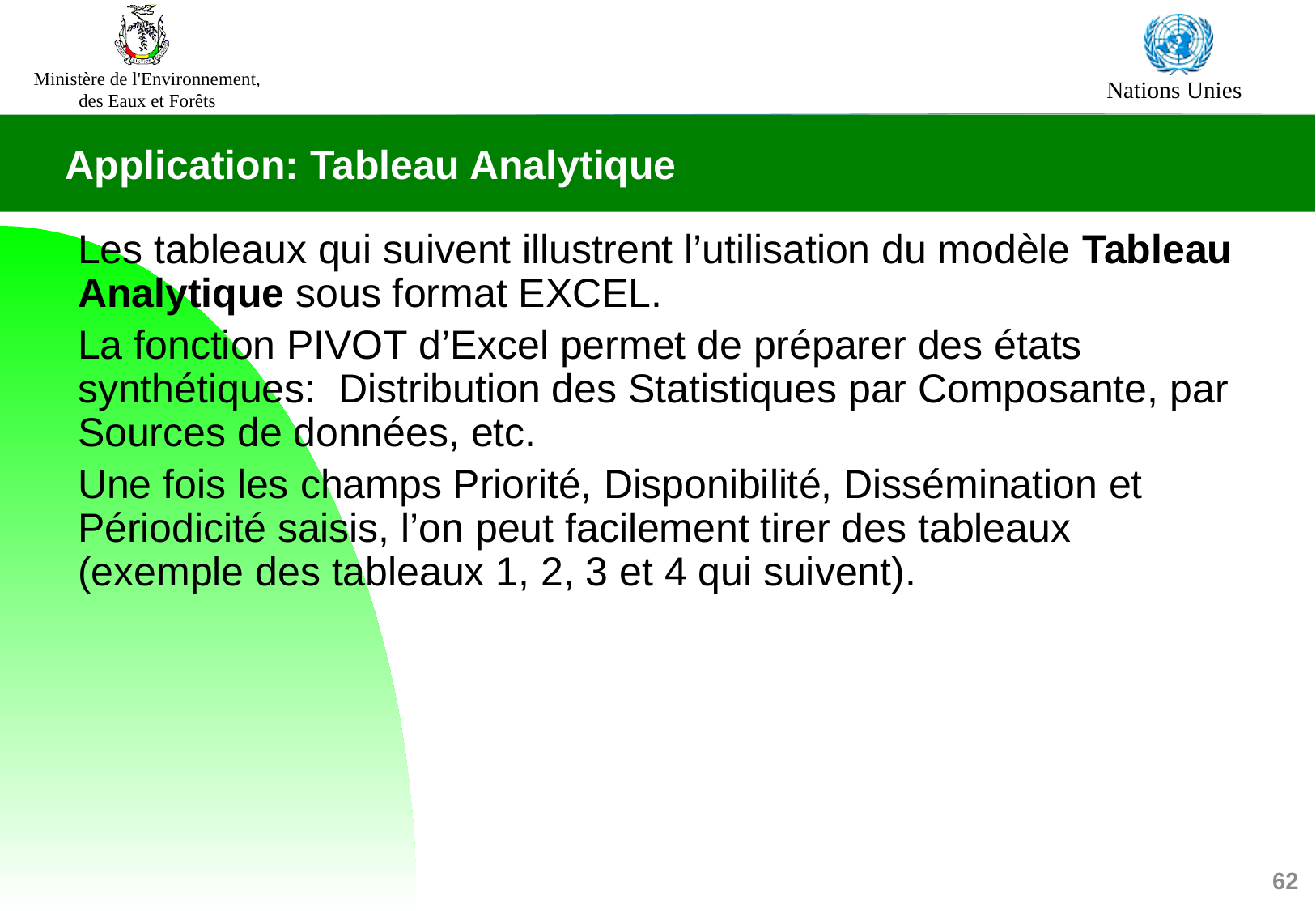

Application: Tableau Analytique
Les tableaux qui suivent illustrent l’utilisation du modèle Tableau Analytique sous format EXCEL.
La fonction PIVOT d’Excel permet de préparer des états synthétiques:  Distribution des Statistiques par Composante, par Sources de données, etc.
Une fois les champs Priorité, Disponibilité, Dissémination et Périodicité saisis, l’on peut facilement tirer des tableaux (exemple des tableaux 1, 2, 3 et 4 qui suivent).

62